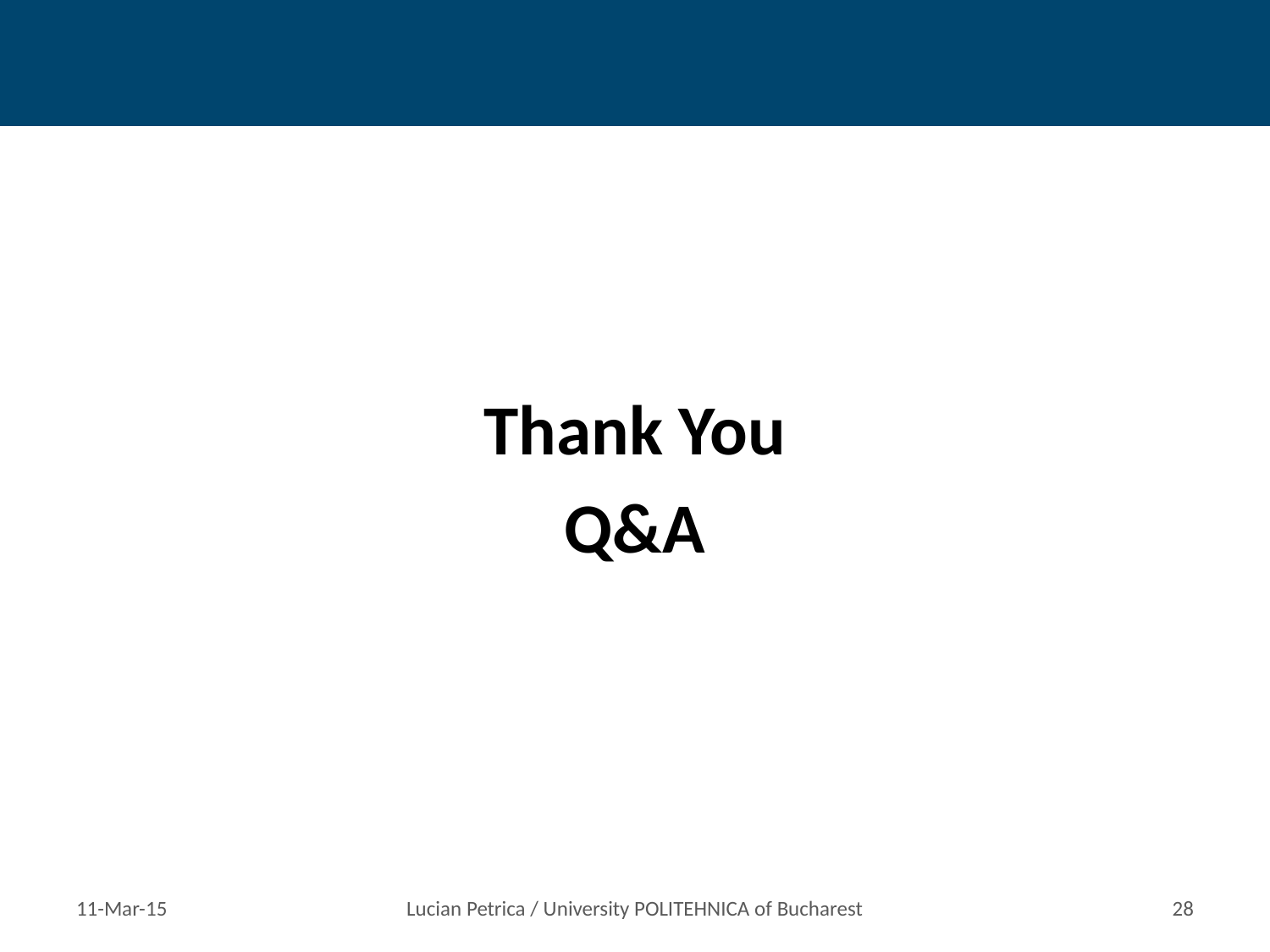

#

Thank You
Q&A
11-Mar-15
Lucian Petrica / University POLITEHNICA of Bucharest
28